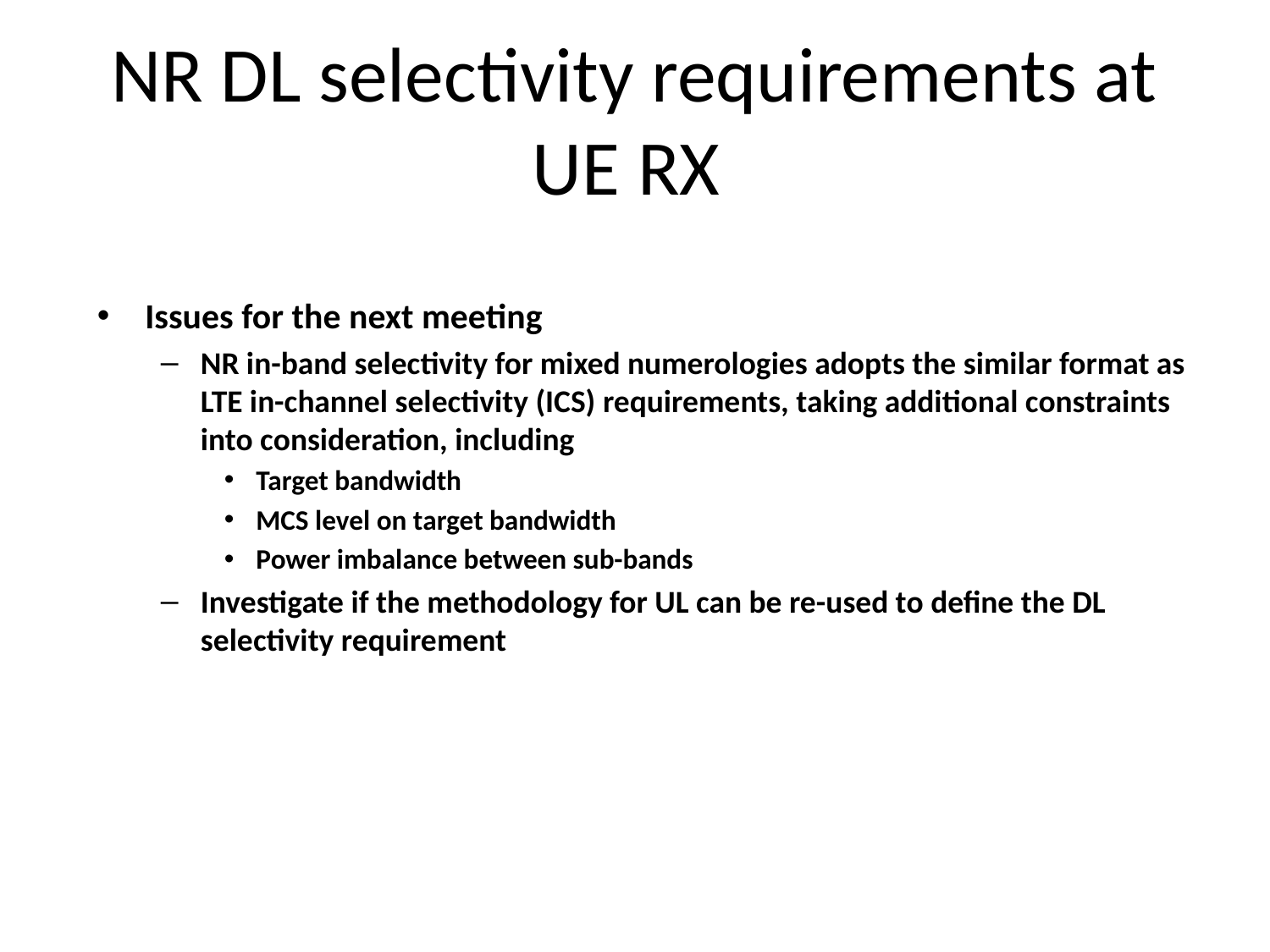

# NR DL selectivity requirements at UE RX

Issues for the next meeting
NR in-band selectivity for mixed numerologies adopts the similar format as LTE in-channel selectivity (ICS) requirements, taking additional constraints into consideration, including
Target bandwidth
MCS level on target bandwidth
Power imbalance between sub-bands
Investigate if the methodology for UL can be re-used to define the DL selectivity requirement